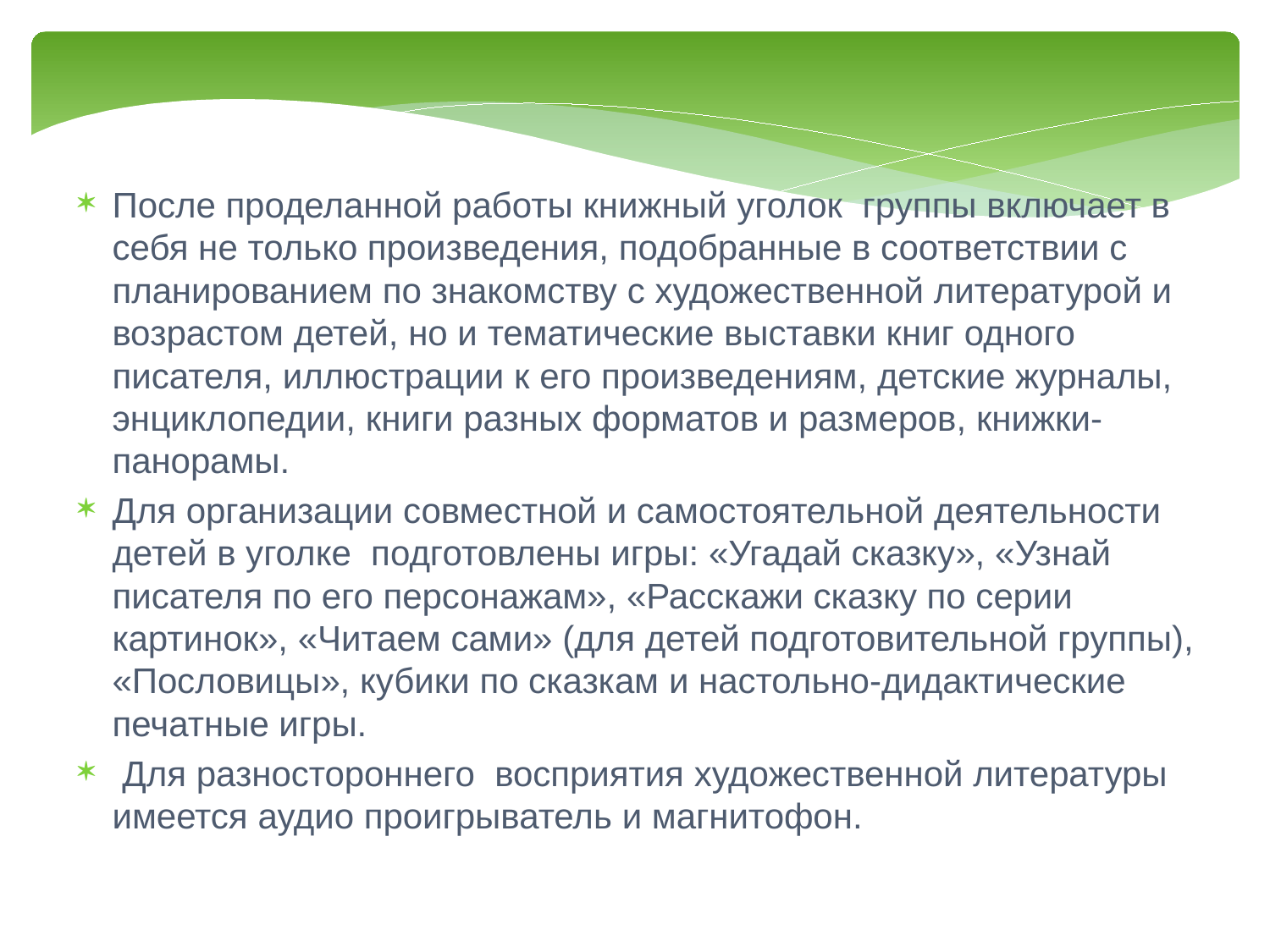

После проделанной работы книжный уголок  группы включает в себя не только произведения, подобранные в соответствии с планированием по знакомству с художественной литературой и возрастом детей, но и тематические выставки книг одного писателя, иллюстрации к его произведениям, детские журналы, энциклопедии, книги разных форматов и размеров, книжки-панорамы.
Для организации совместной и самостоятельной деятельности детей в уголке  подготовлены игры: «Угадай сказку», «Узнай писателя по его персонажам», «Расскажи сказку по серии картинок», «Читаем сами» (для детей подготовительной группы), «Пословицы», кубики по сказкам и настольно-дидактические печатные игры.
 Для разностороннего  восприятия художественной литературы имеется аудио проигрыватель и магнитофон.